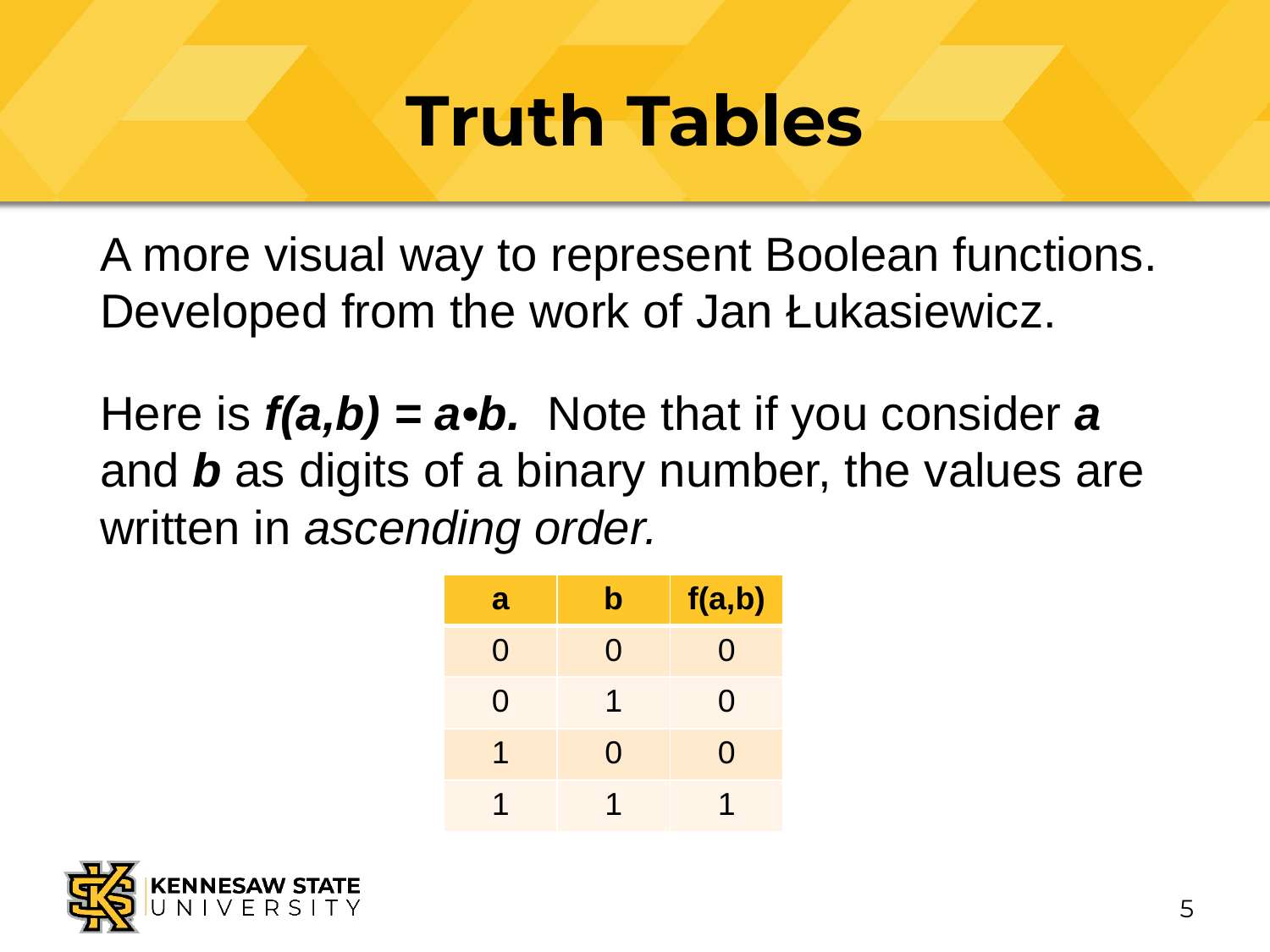

# Truth Tables
A more visual way to represent Boolean functions.  Developed from the work of Jan Łukasiewicz.
Here is f(a,b) = a•b.  Note that if you consider a and b as digits of a binary number, the values are written in ascending order.
| a | b | f(a,b) |
| --- | --- | --- |
| 0 | 0 | 0 |
| 0 | 1 | 0 |
| 1 | 0 | 0 |
| 1 | 1 | 1 |
5